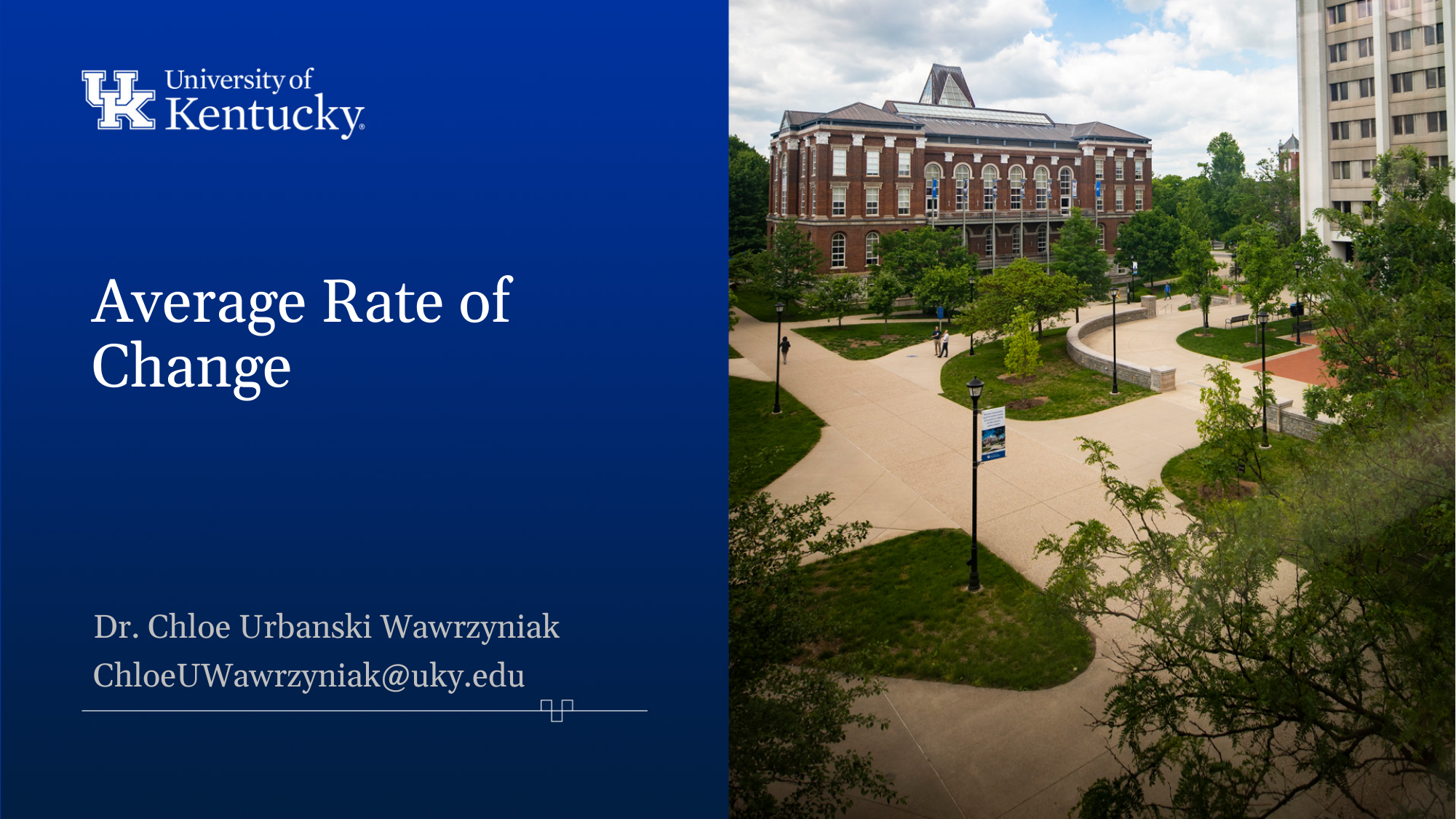

# Average Rate of Change
Dr. Chloe Urbanski Wawrzyniak
ChloeUWawrzyniak@uky.edu